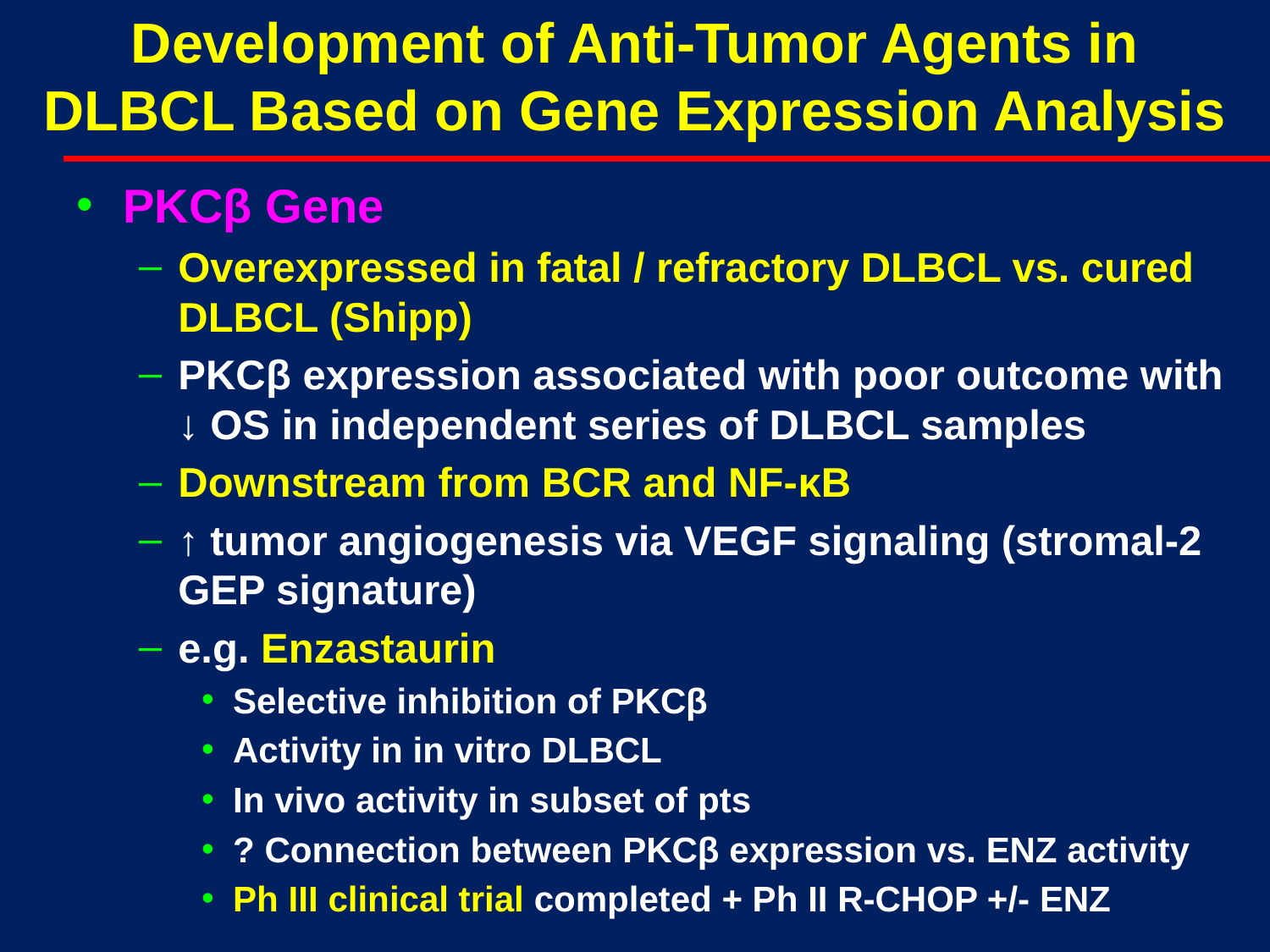

# Development of Anti-Tumor Agents in DLBCL Based on Gene Expression Analysis
PKCβ Gene
Overexpressed in fatal / refractory DLBCL vs. cured DLBCL (Shipp)
PKCβ expression associated with poor outcome with ↓ OS in independent series of DLBCL samples
Downstream from BCR and NF-κB
↑ tumor angiogenesis via VEGF signaling (stromal-2 GEP signature)
e.g. Enzastaurin
Selective inhibition of PKCβ
Activity in in vitro DLBCL
In vivo activity in subset of pts
? Connection between PKCβ expression vs. ENZ activity
Ph III clinical trial completed + Ph II R-CHOP +/- ENZ